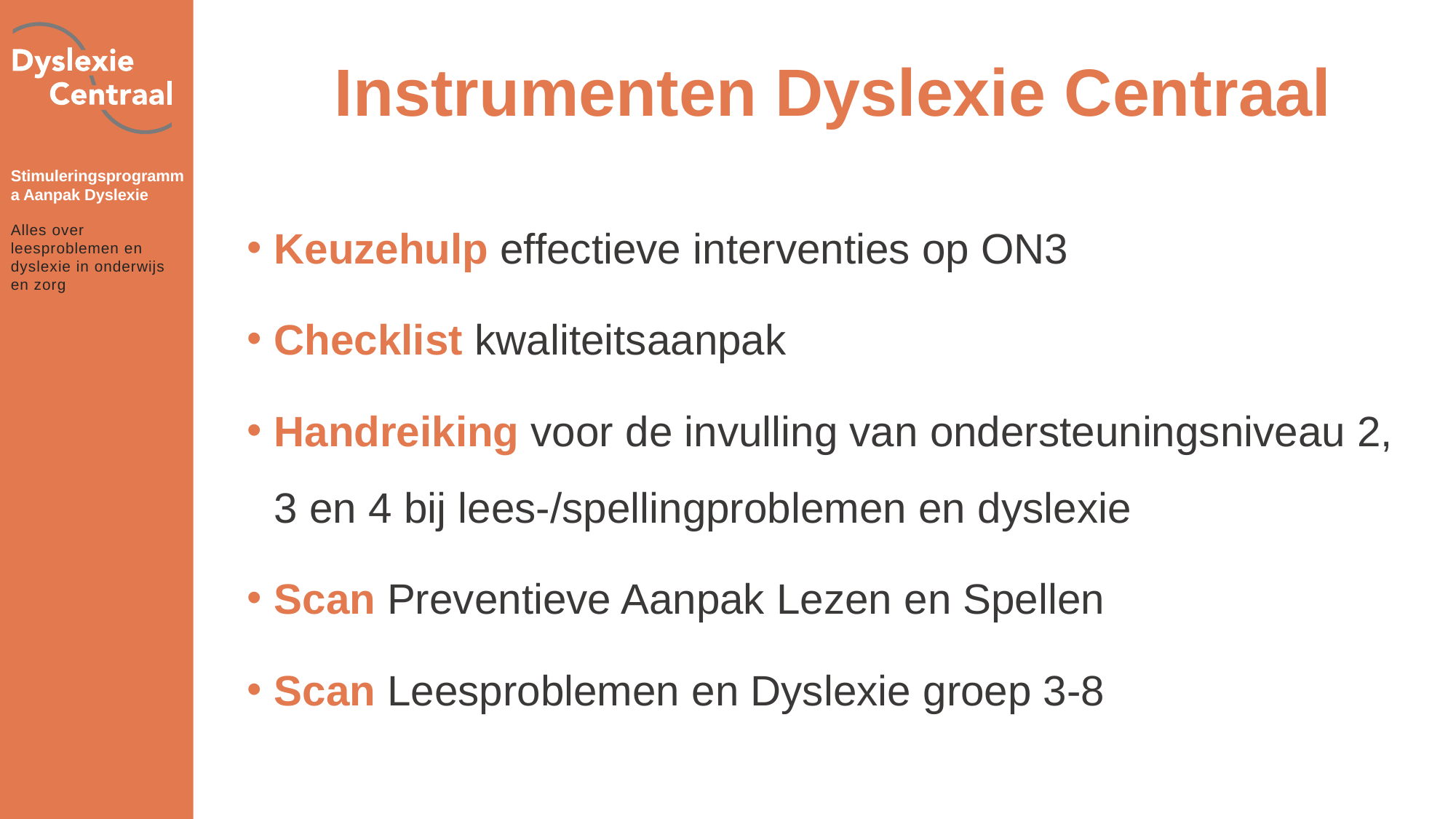

# Instrumenten Dyslexie Centraal
Keuzehulp effectieve interventies op ON3
Checklist kwaliteitsaanpak
Handreiking voor de invulling van ondersteuningsniveau 2, 3 en 4 bij lees-/spellingproblemen en dyslexie
Scan Preventieve Aanpak Lezen en Spellen
Scan Leesproblemen en Dyslexie groep 3-8